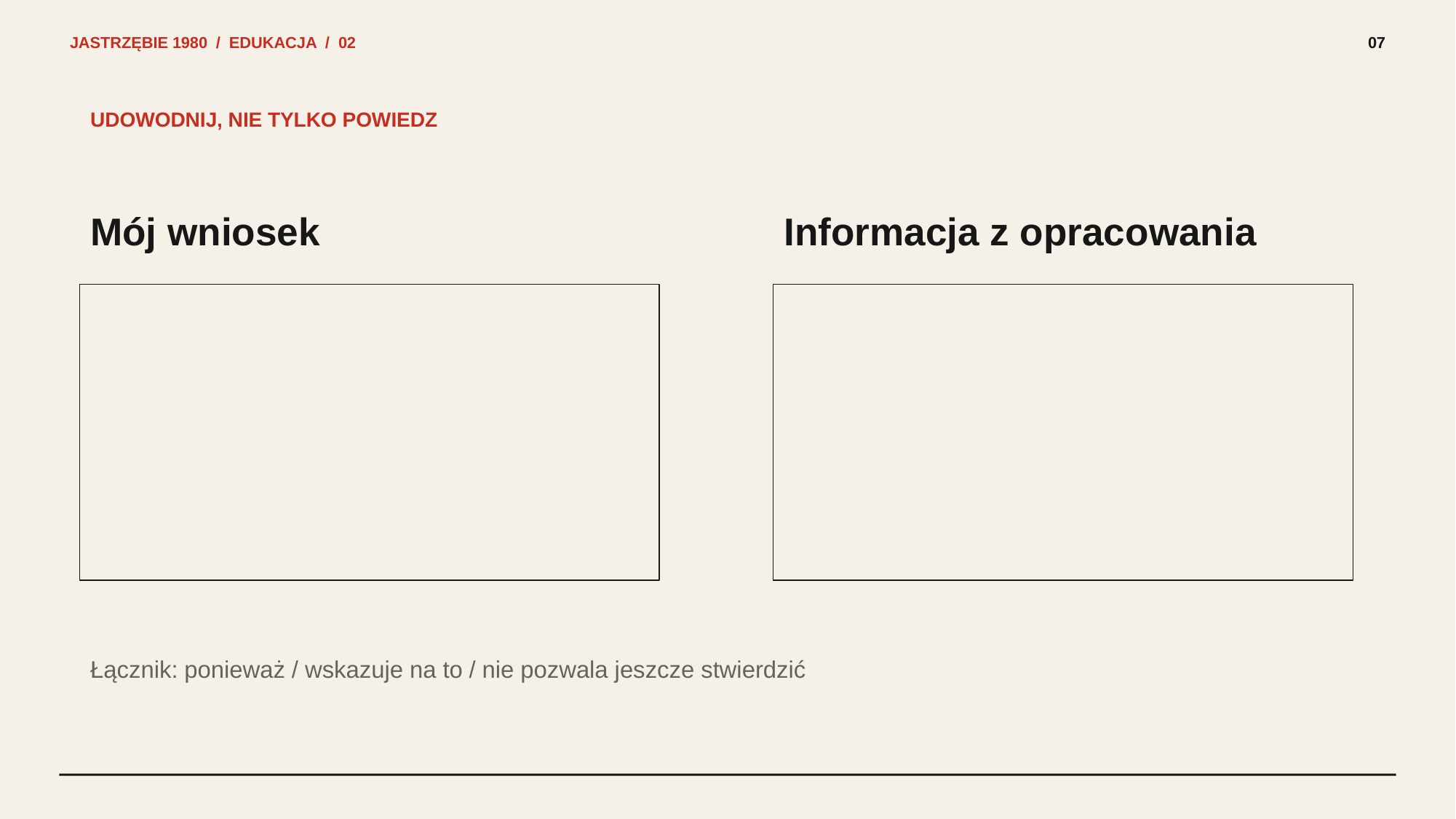

JASTRZĘBIE 1980  /  EDUKACJA  /  02
07
UDOWODNIJ, NIE TYLKO POWIEDZ
Mój wniosek
Informacja z opracowania

Łącznik: ponieważ / wskazuje na to / nie pozwala jeszcze stwierdzić